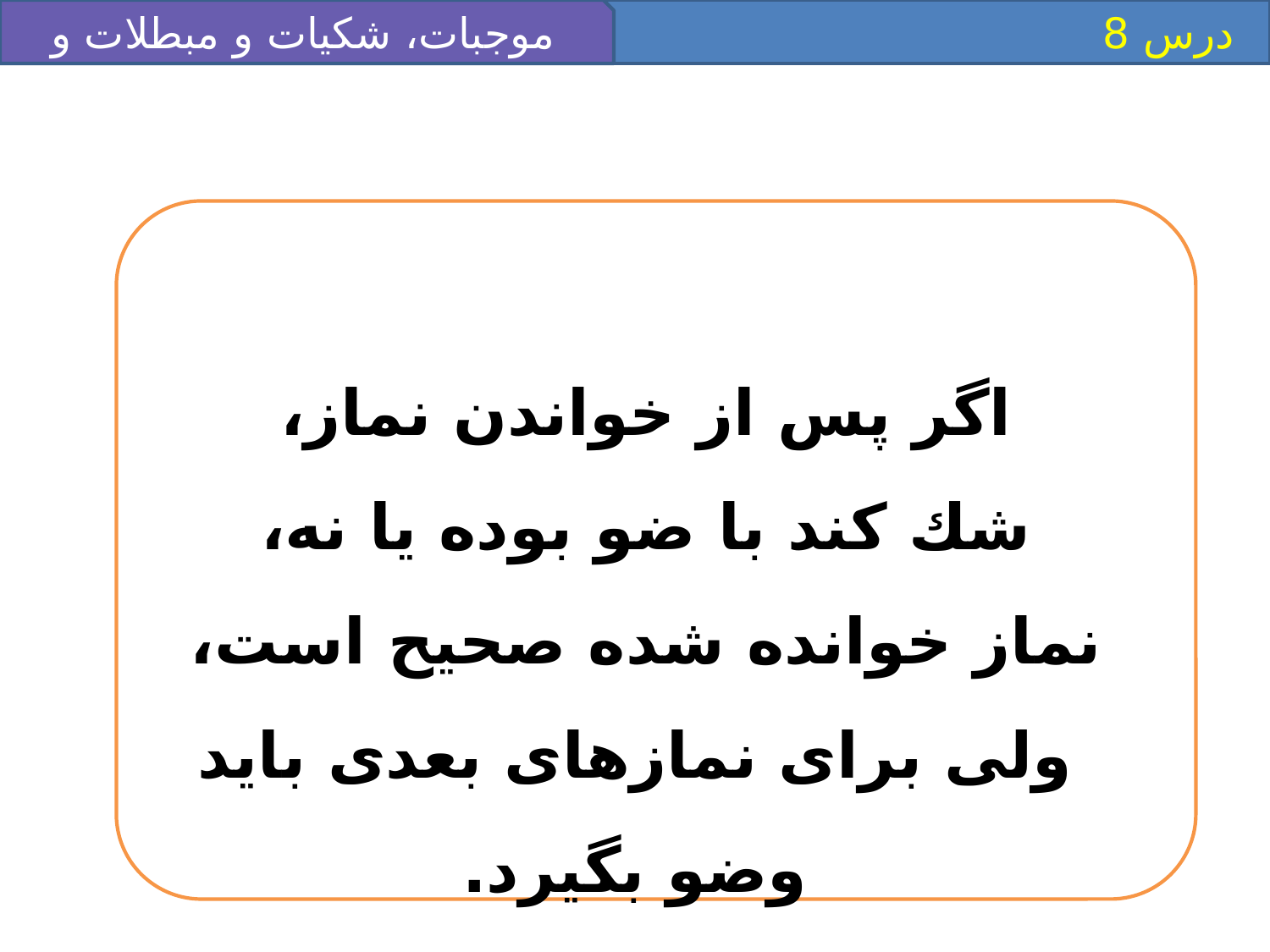

موجبات، شکيات و مبطلات و ضو
 درس 8

اگر پس از خواندن نماز،
شك كند با ضو بوده يا نه،
نماز خوانده شده صحيح است،
ولى براى نمازهاى بعدى بايد وضو بگيرد.